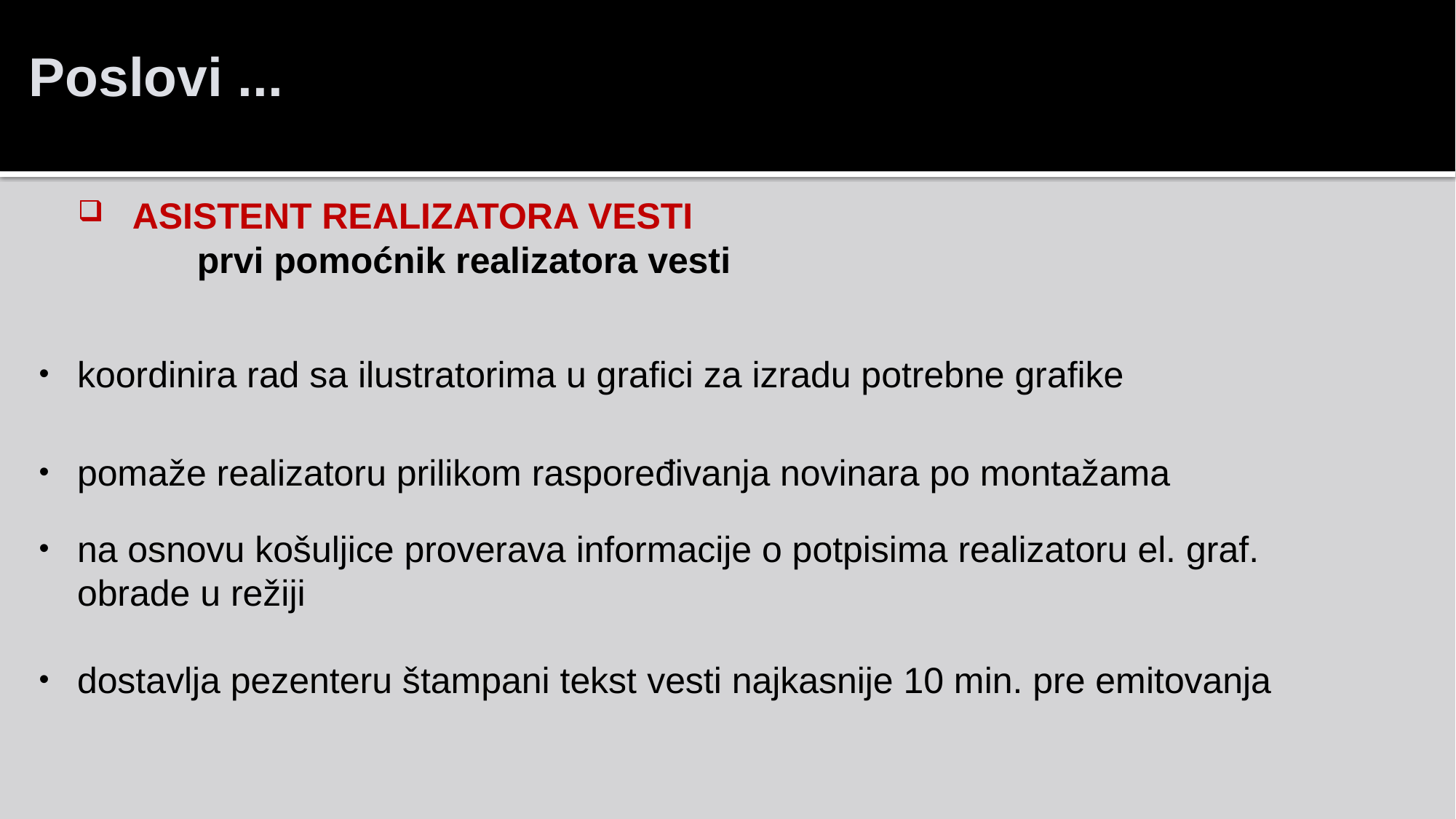

Poslovi ...
ASISTENT REALIZATORA VESTI
	 prvi pomoćnik realizatora vesti

koordinira rad sa ilustratorima u grafici za izradu potrebne grafike

pomaže realizatoru prilikom raspoređivanja novinara po montažama

na osnovu košuljice proverava informacije o potpisima realizatoru el. graf. obrade u režiji

dostavlja pezenteru štampani tekst vesti najkasnije 10 min. pre emitovanja